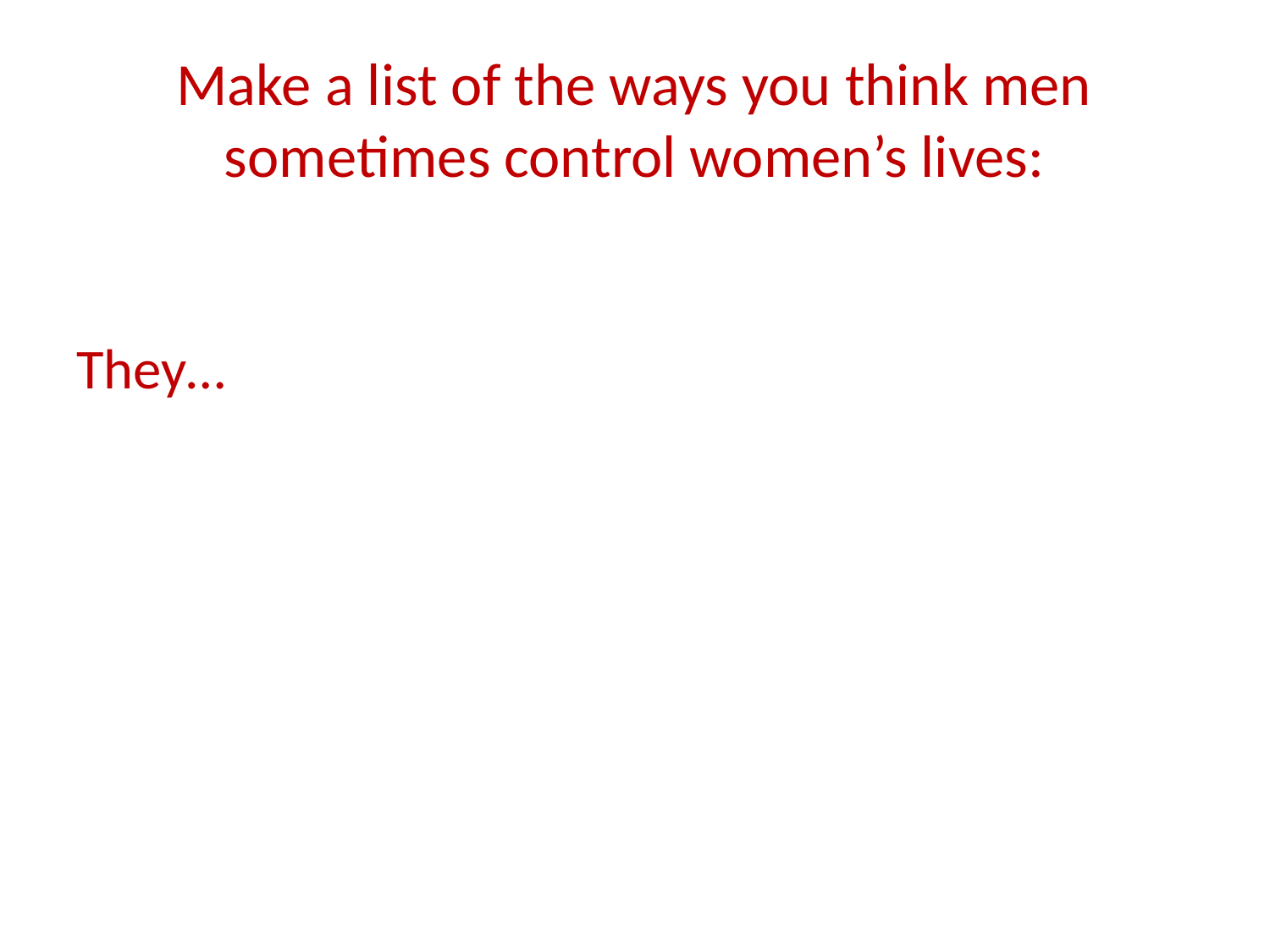

# Make a list of the ways you think men sometimes control women’s lives:
They…